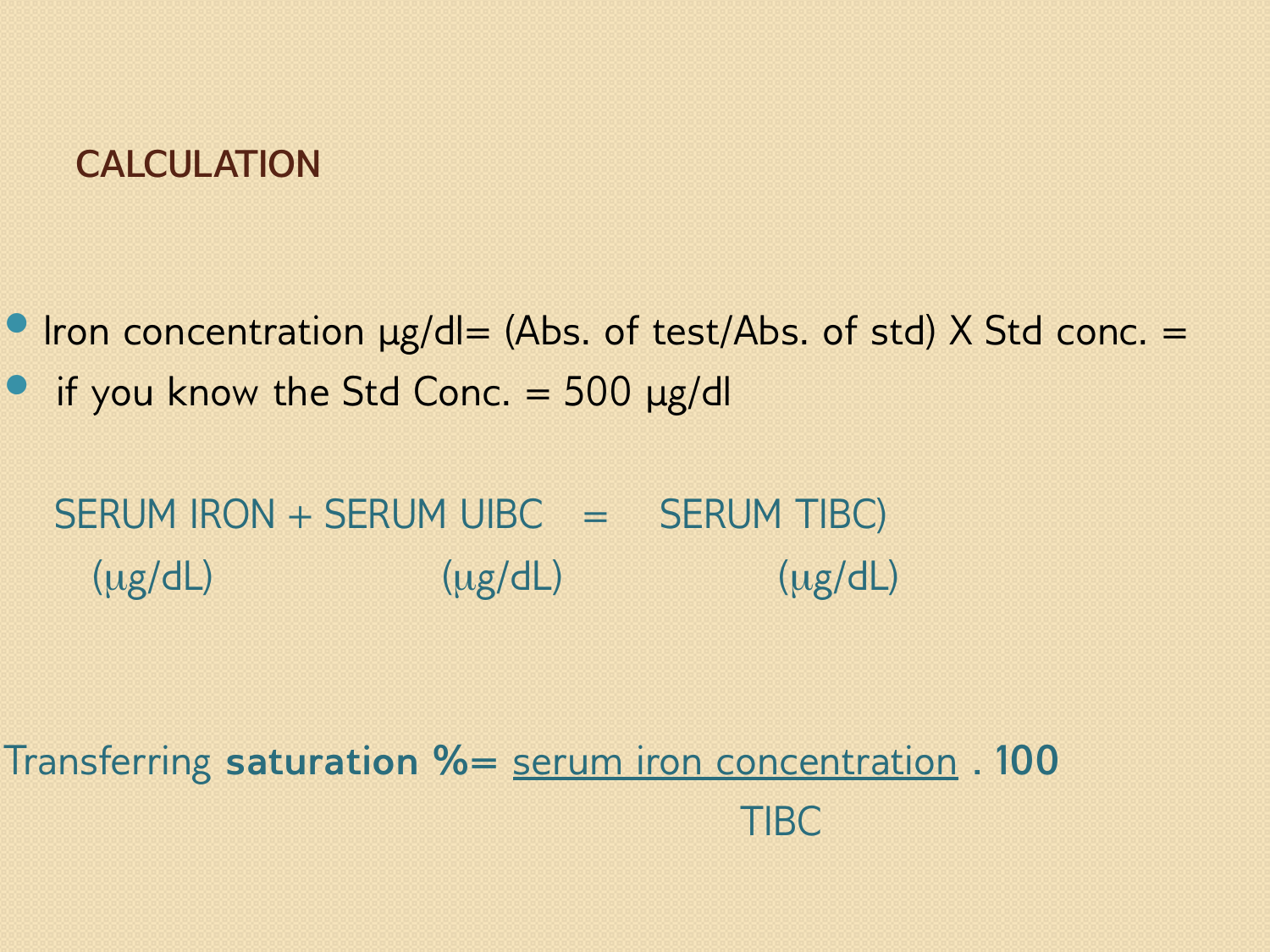

# Calculation

Iron concentration µg/dl= (Abs. of test/Abs. of std) X Std conc. =
 if you know the Std Conc. = 500 µg/dl

    SERUM IRON + SERUM UIBC   =    SERUM TIBC)
       (μg/dL)                  (μg/dL)                 (μg/dL)

Transferring saturation %= serum iron concentration . 100
                                                          TIBC